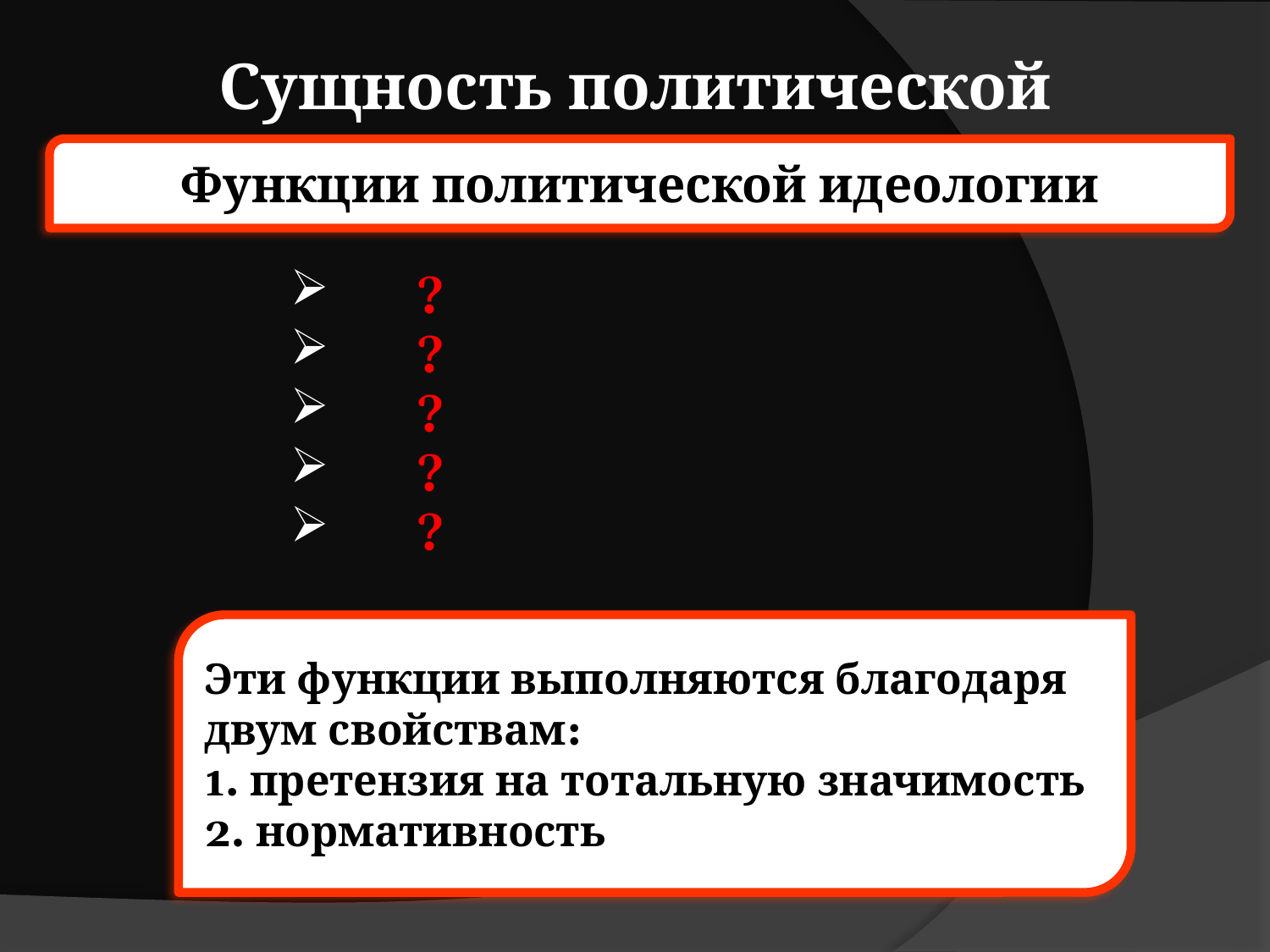

Сущность политической идеологии
Функции политической идеологии
       ?
       ?
       ?
       ?
       ?
Эти функции выполняются благодаря двум свойствам:
1. претензия на тотальную значимость
2. нормативность